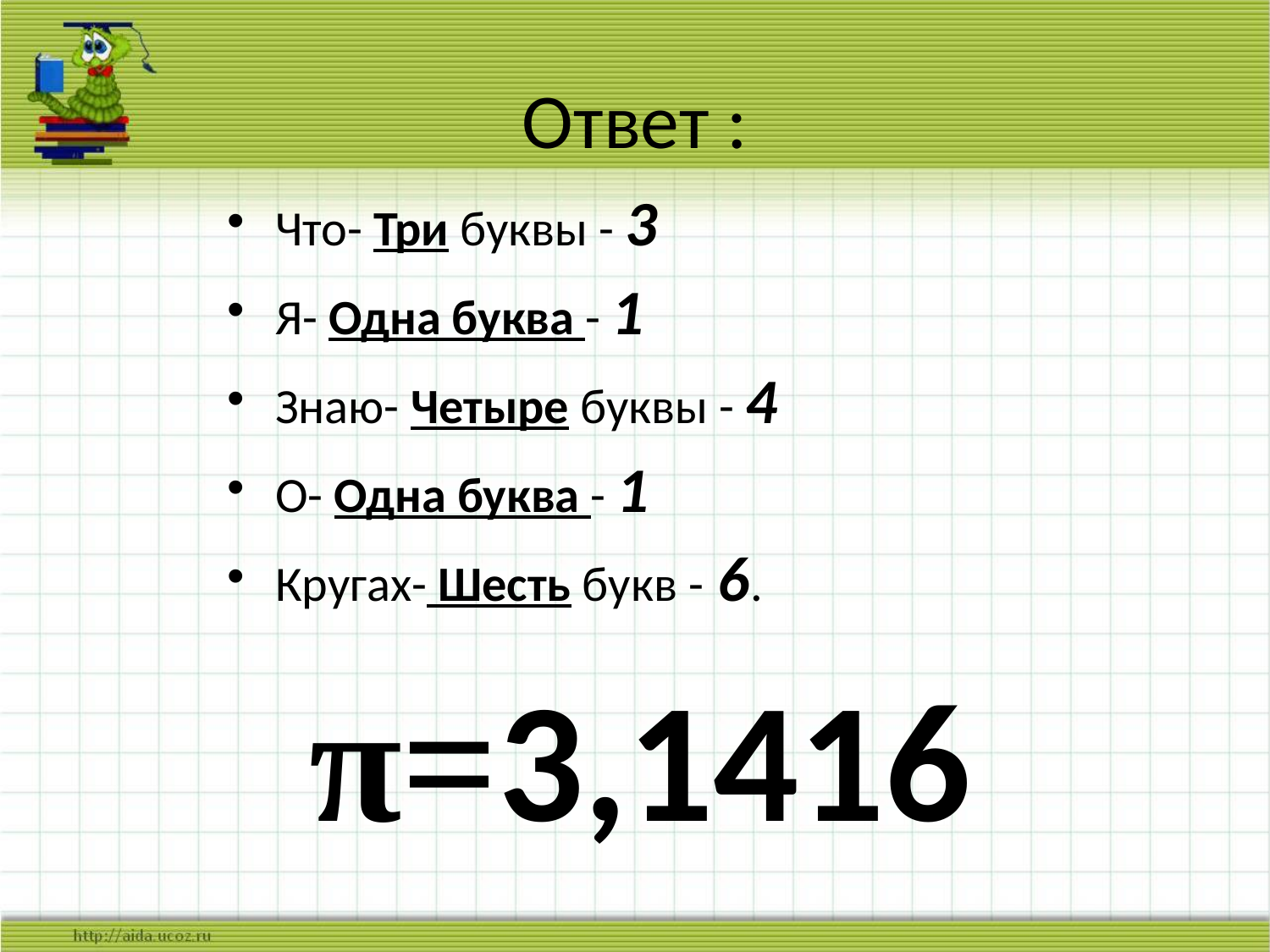

# Ответ :
Что- Три буквы - 3
Я- Одна буква - 1
Знаю- Четыре буквы - 4
О- Одна буква - 1
Кругах- Шесть букв - 6.
π=3,1416